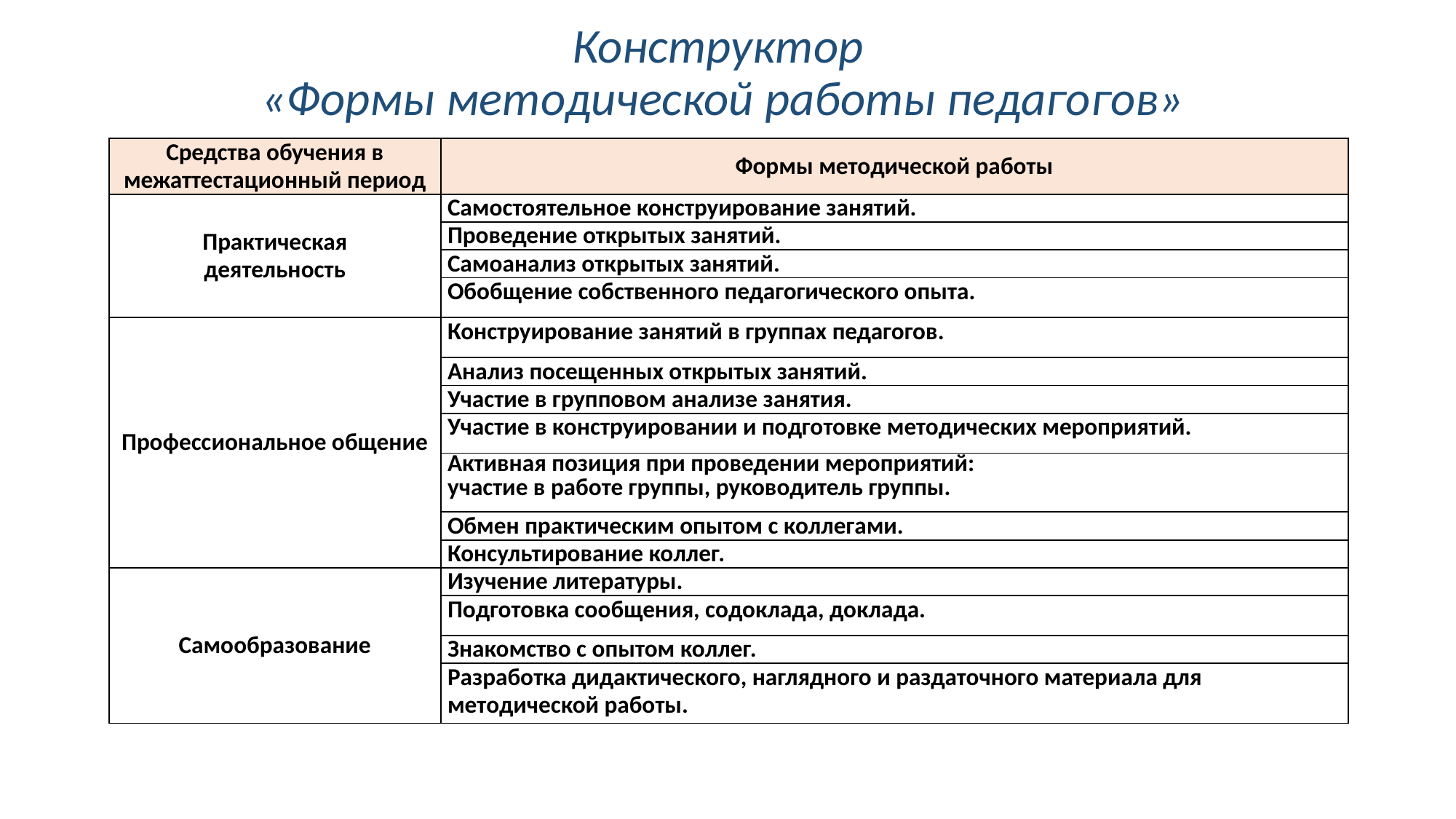

# Конструктор «Формы методической работы педагогов»
| Средства обучения в межаттестационный период | Формы методической работы |
| --- | --- |
| Практическая деятельность | Самостоятельное конструирование занятий. |
|  | Проведение открытых занятий. |
|  | Самоанализ открытых занятий. |
|  | Обобщение собственного педагогического опыта. |
| Профессиональное общение | Конструирование занятий в группах педагогов. |
|  | Анализ посещенных открытых занятий. |
|  | Участие в групповом анализе занятия. |
|  | Участие в конструировании и подготовке методических мероприятий. |
|  | Активная позиция при проведении мероприятий: участие в работе группы, руководитель группы. |
|  | Обмен практическим опытом с коллегами. |
|  | Консультирование коллег. |
| Самообразование | Изучение литературы. |
|  | Подготовка сообщения, содоклада, доклада. |
|  | Знакомство с опытом коллег. |
|  | Разработка дидактического, наглядного и раздаточного материала для методической работы. |